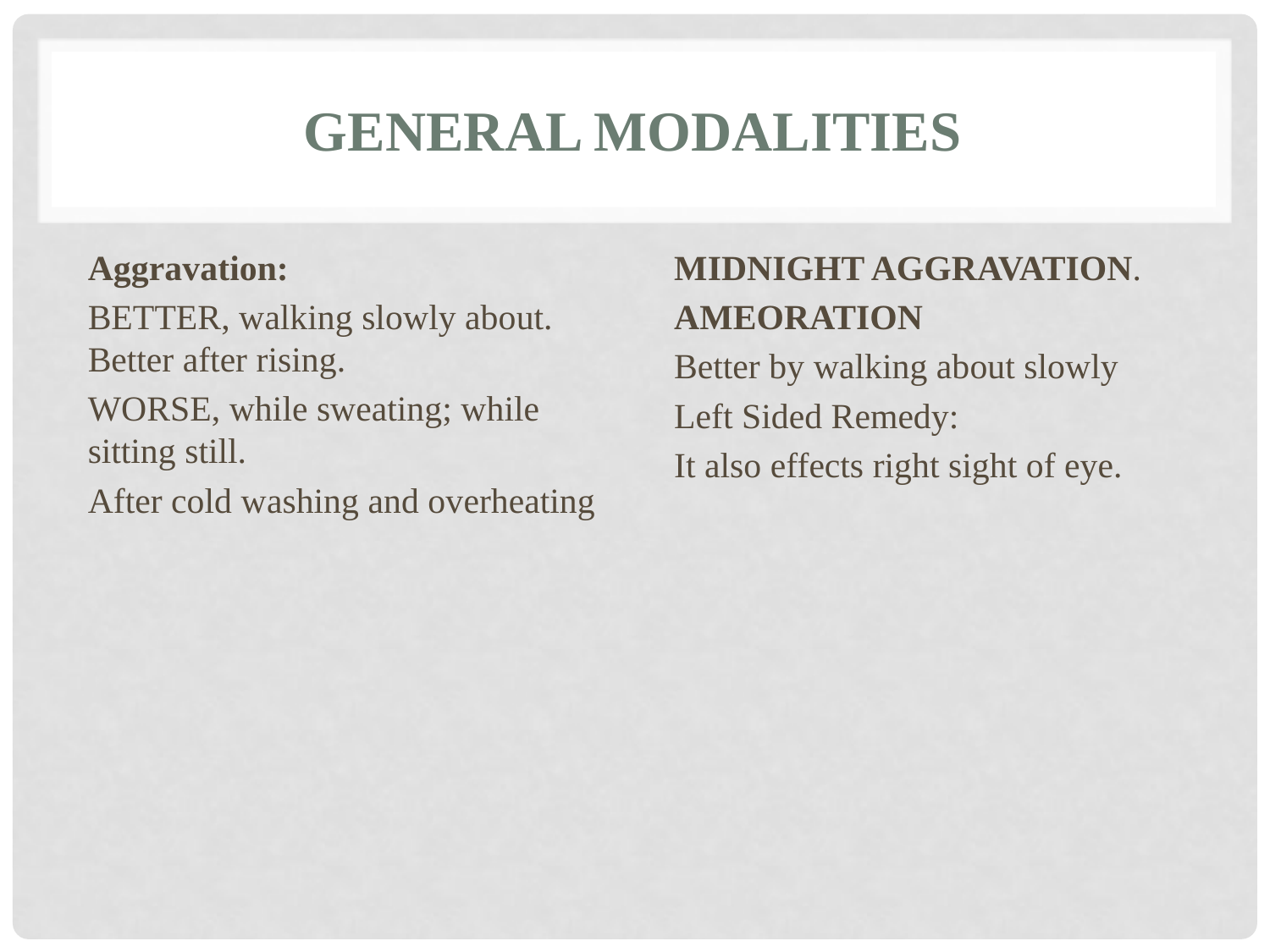

# General Modalities
Aggravation:
BETTER, walking slowly about. Better after rising.
WORSE, while sweating; while sitting still.
After cold washing and overheating

MIDNIGHT AGGRAVATION.
AMEORATION
Better by walking about slowly
Left Sided Remedy:
It also effects right sight of eye.